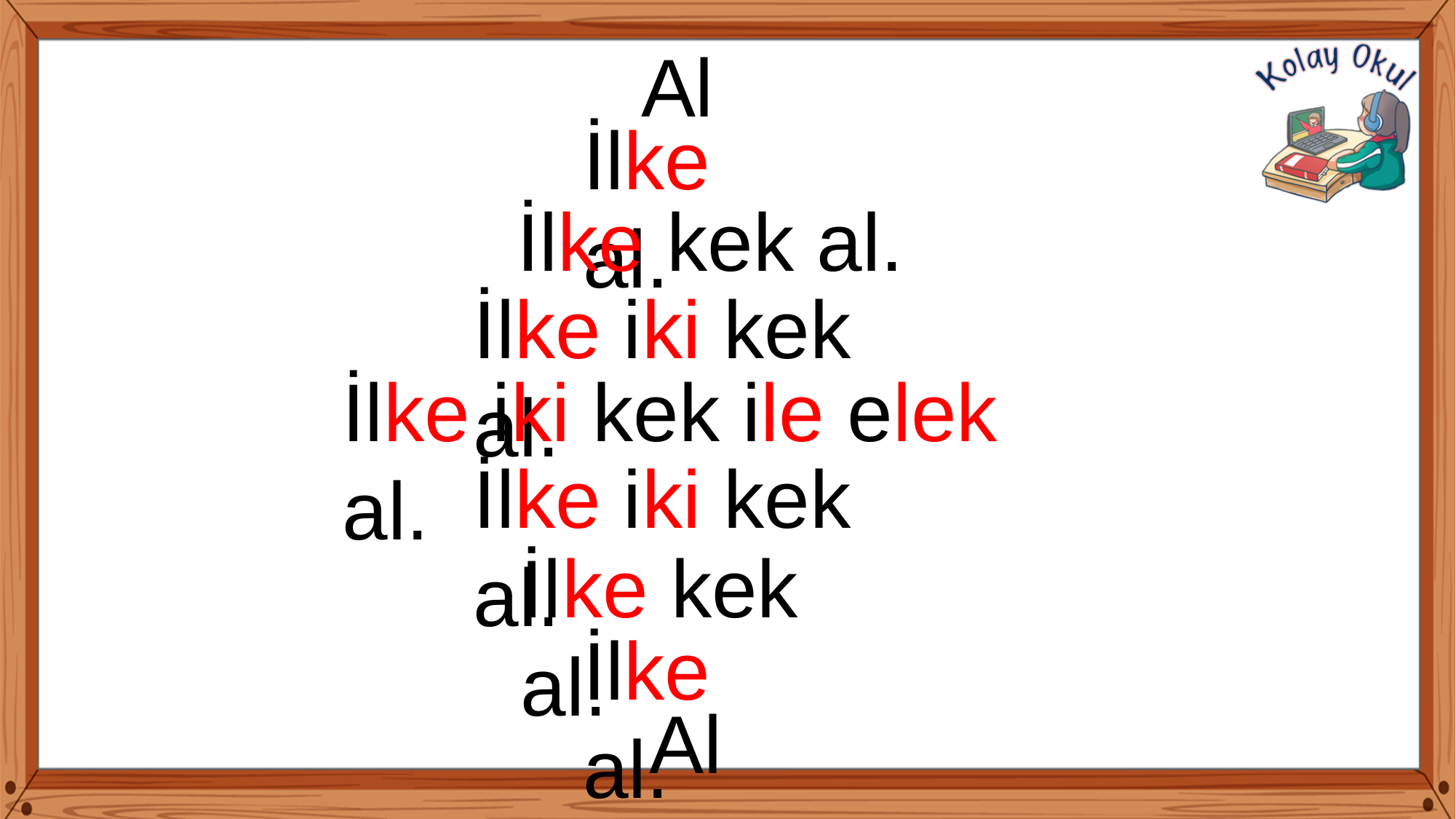

Al
İlke al.
İlke kek al.
İlke iki kek al.
İlke iki kek ile elek al.
İlke iki kek al.
İlke kek al.
İlke al.
Al